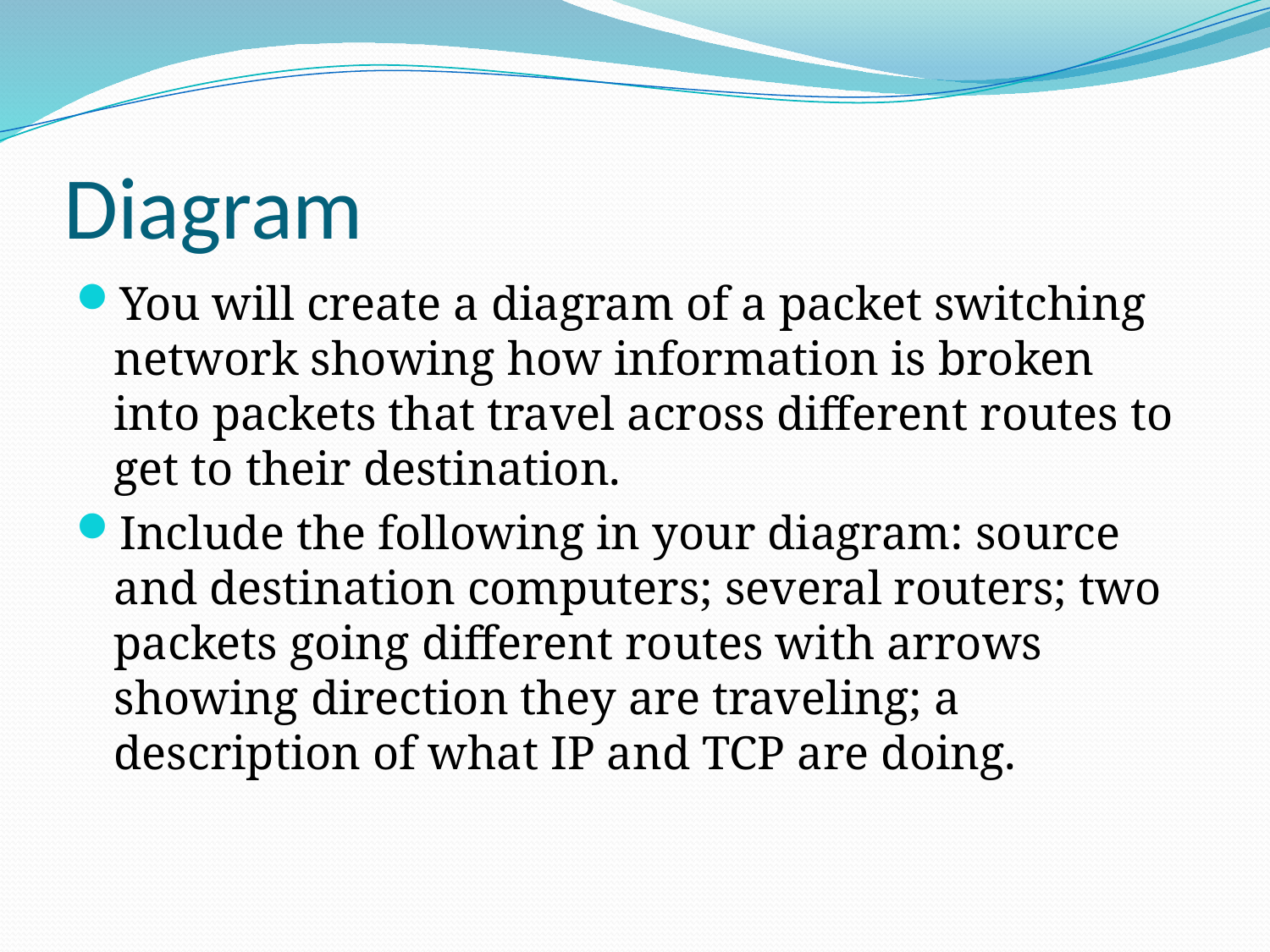

# Diagram
You will create a diagram of a packet switching network showing how information is broken into packets that travel across different routes to get to their destination.
Include the following in your diagram: source and destination computers; several routers; two packets going different routes with arrows showing direction they are traveling; a description of what IP and TCP are doing.